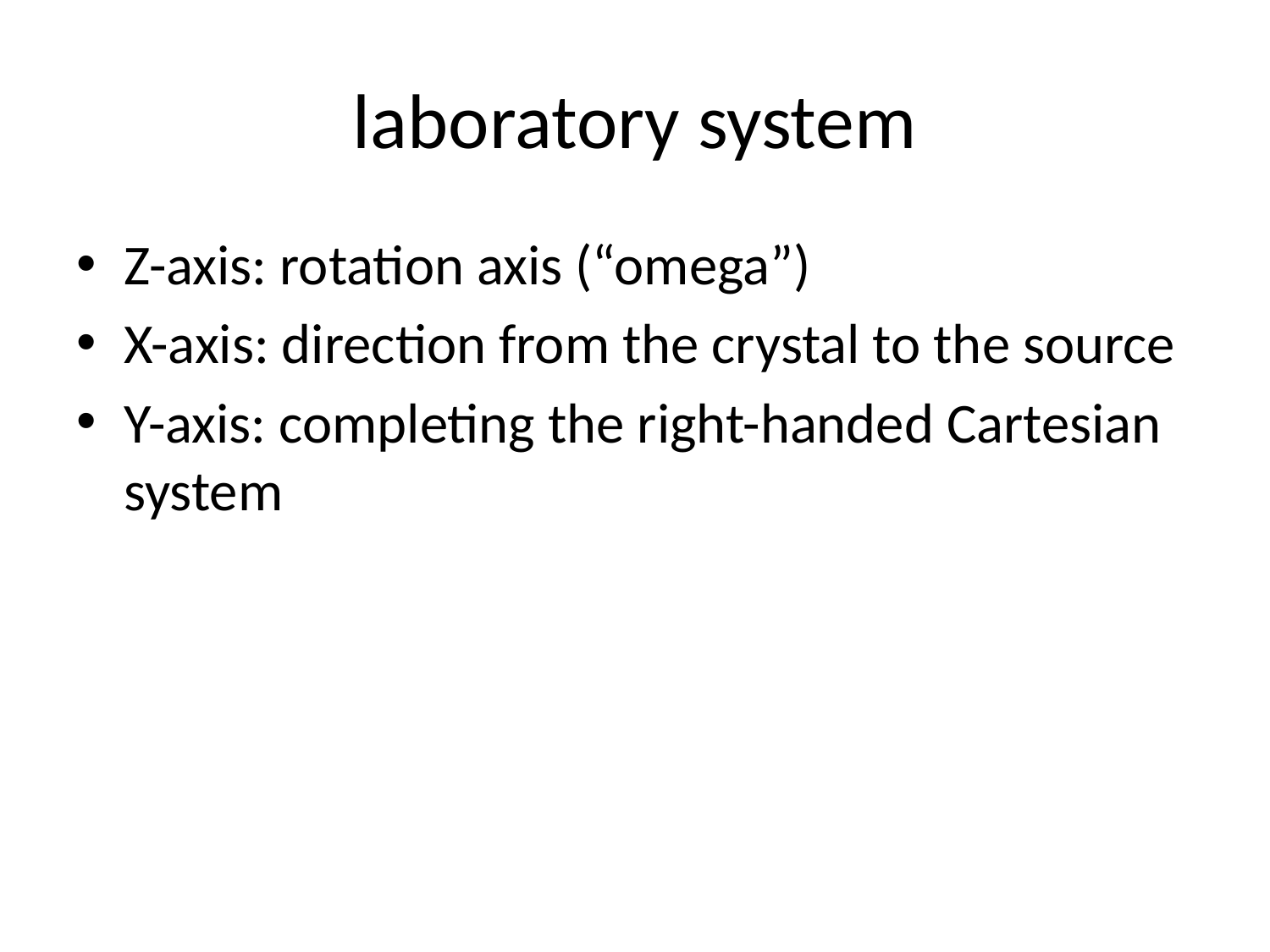

# laboratory system
Z-axis: rotation axis (“omega”)
X-axis: direction from the crystal to the source
Y-axis: completing the right-handed Cartesian system